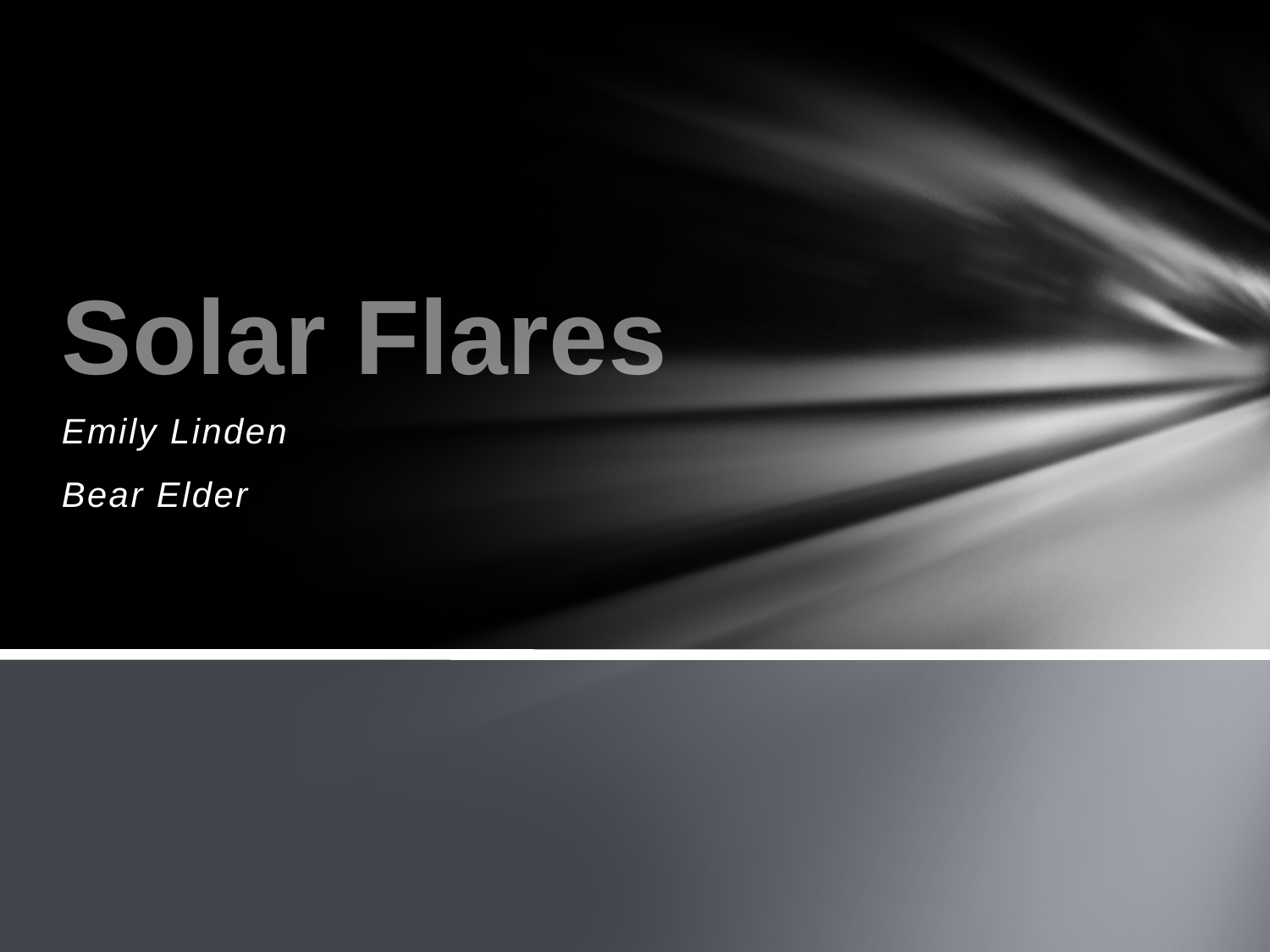

# Solar Flares
Emily Linden
Bear Elder